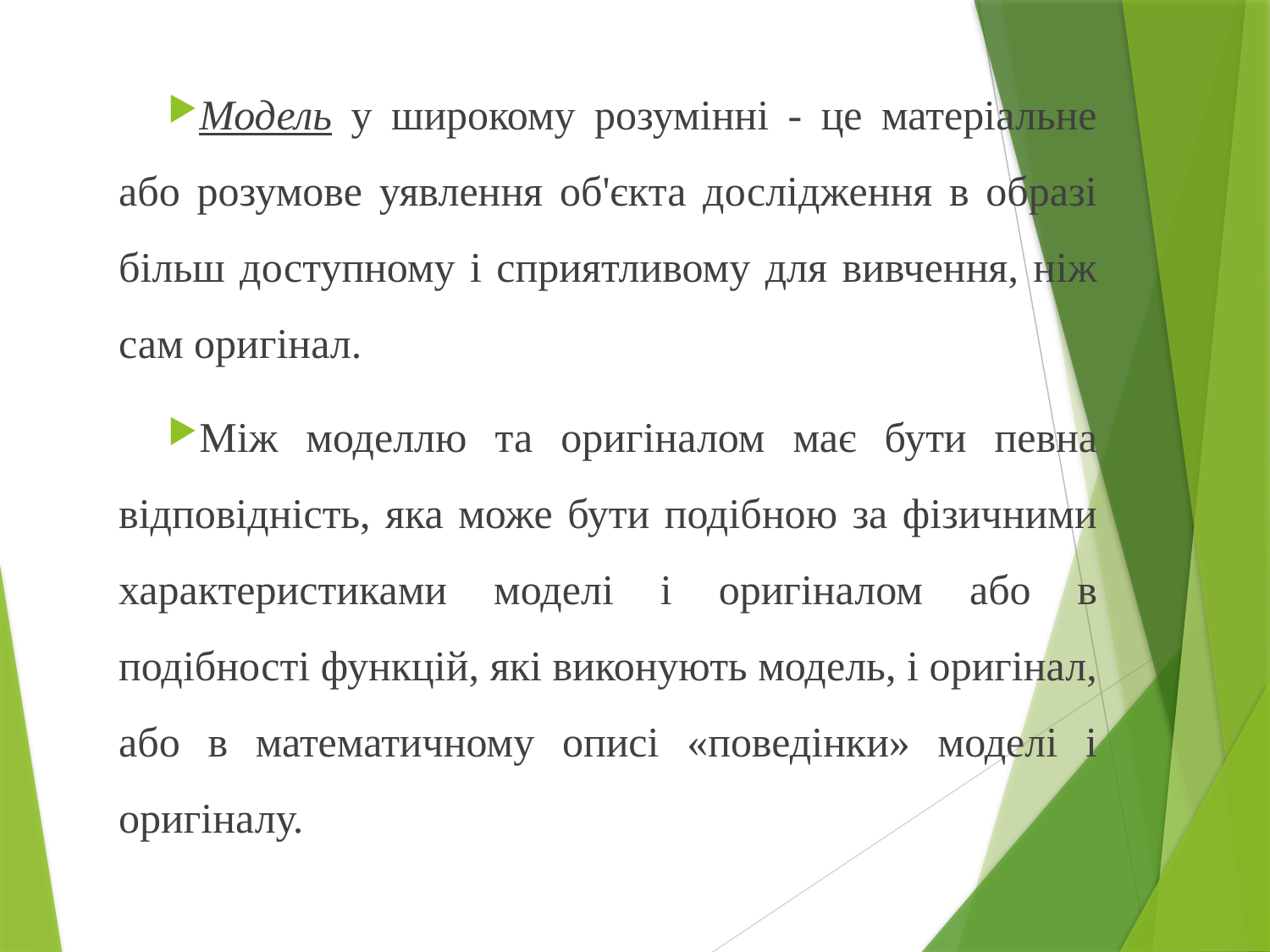

Модель у широкому розумінні - це матеріальне або розумове уявлення об'єкта дослідження в образі більш доступному і сприятливому для вивчення, ніж сам оригінал.
Між моделлю та оригіналом має бути певна відповідність, яка може бути подібною за фізичними характеристиками моделі і оригіналом або в подібності функцій, які виконують модель, і оригінал, або в математичному описі «поведінки» моделі і оригіналу.